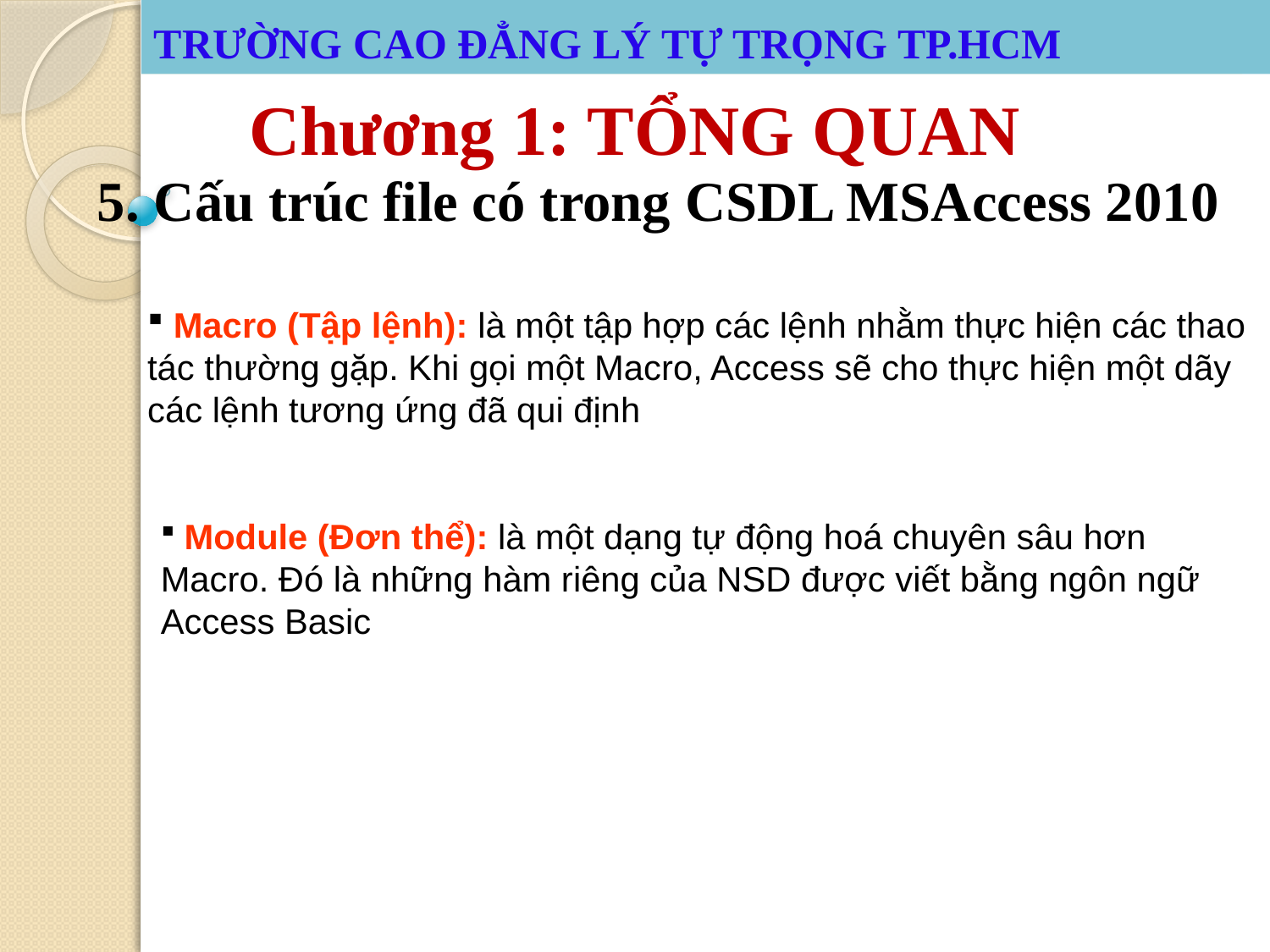

# TRƯỜNG CAO ĐẲNG LÝ TỰ TRỌNG TP.HCM
TRƯỜNG CAO ĐẲNG LÝ TỰ TRỌNG TP.HCM
Chương 1: TỔNG QUAN
5. Cấu trúc file có trong CSDL MSAccess 2010
 Macro (Tập lệnh): là một tập hợp các lệnh nhằm thực hiện các thao tác thường gặp. Khi gọi một Macro, Access sẽ cho thực hiện một dãy các lệnh tương ứng đã qui định
 Module (Đơn thể): là một dạng tự động hoá chuyên sâu hơn Macro. Đó là những hàm riêng của NSD được viết bằng ngôn ngữ Access Basic